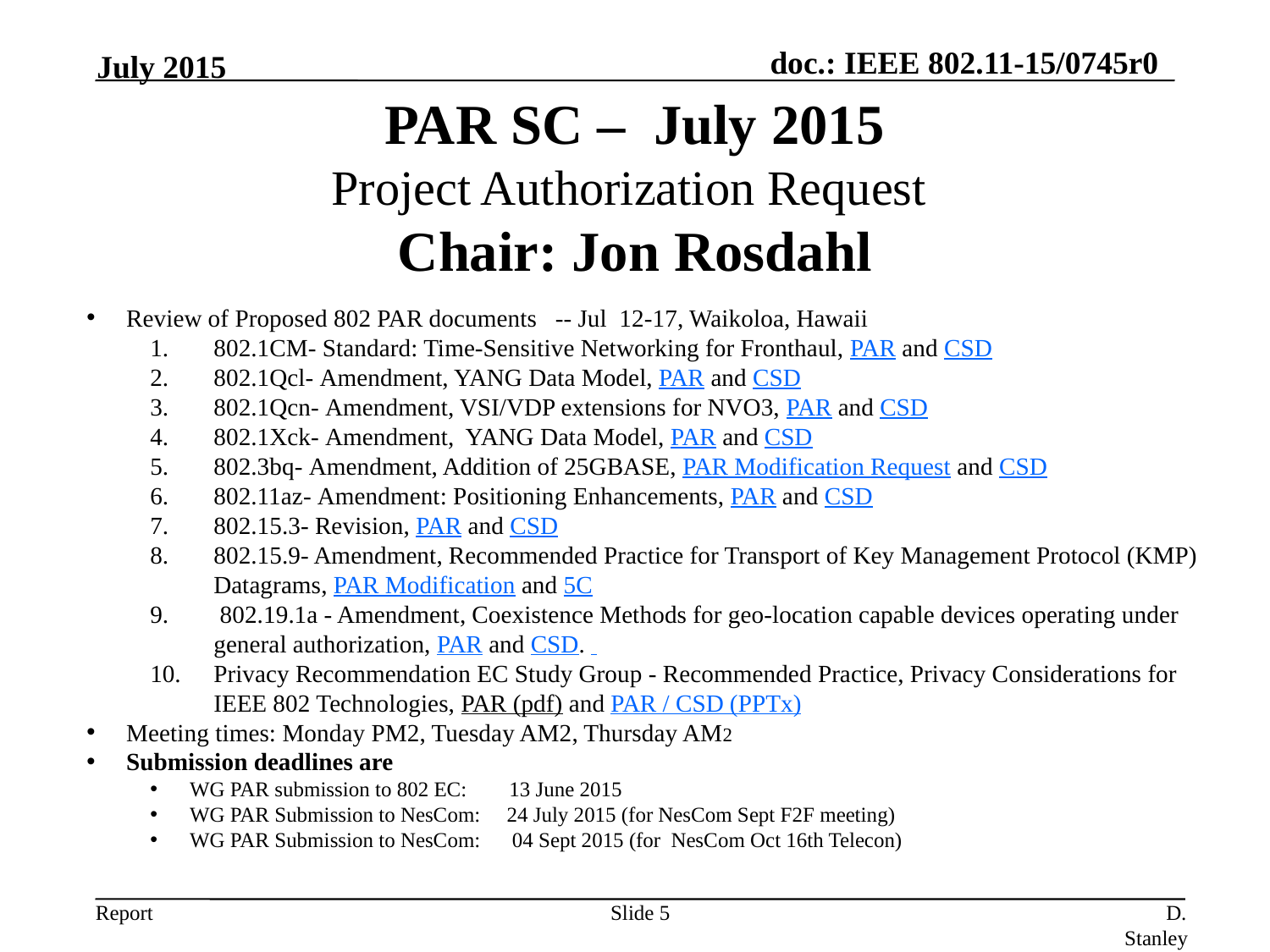

July 2015

PAR SC –  July 2015
Project Authorization Request
Chair: Jon Rosdahl
Review of Proposed 802 PAR documents   -- Jul  12-17, Waikoloa, Hawaii
802.1CM- Standard: Time-Sensitive Networking for Fronthaul, PAR and CSD
802.1Qcl- Amendment, YANG Data Model, PAR and CSD
802.1Qcn- Amendment, VSI/VDP extensions for NVO3, PAR and CSD
802.1Xck- Amendment,  YANG Data Model, PAR and CSD
802.3bq- Amendment, Addition of 25GBASE, PAR Modification Request and CSD
802.11az- Amendment: Positioning Enhancements, PAR and CSD
802.15.3- Revision, PAR and CSD
802.15.9- Amendment, Recommended Practice for Transport of Key Management Protocol (KMP) Datagrams, PAR Modification and 5C
 802.19.1a - Amendment, Coexistence Methods for geo-location capable devices operating under general authorization, PAR and CSD.
Privacy Recommendation EC Study Group - Recommended Practice, Privacy Considerations for IEEE 802 Technologies, PAR (pdf) and PAR / CSD (PPTx)
Meeting times: Monday PM2, Tuesday AM2, Thursday AM2
Submission deadlines are
WG PAR submission to 802 EC:        13 June 2015
WG PAR Submission to NesCom:     24 July 2015 (for NesCom Sept F2F meeting)
WG PAR Submission to NesCom:      04 Sept 2015 (for  NesCom Oct 16th Telecon)

Slide 5
D. Stanley, HP-Aruba Networks